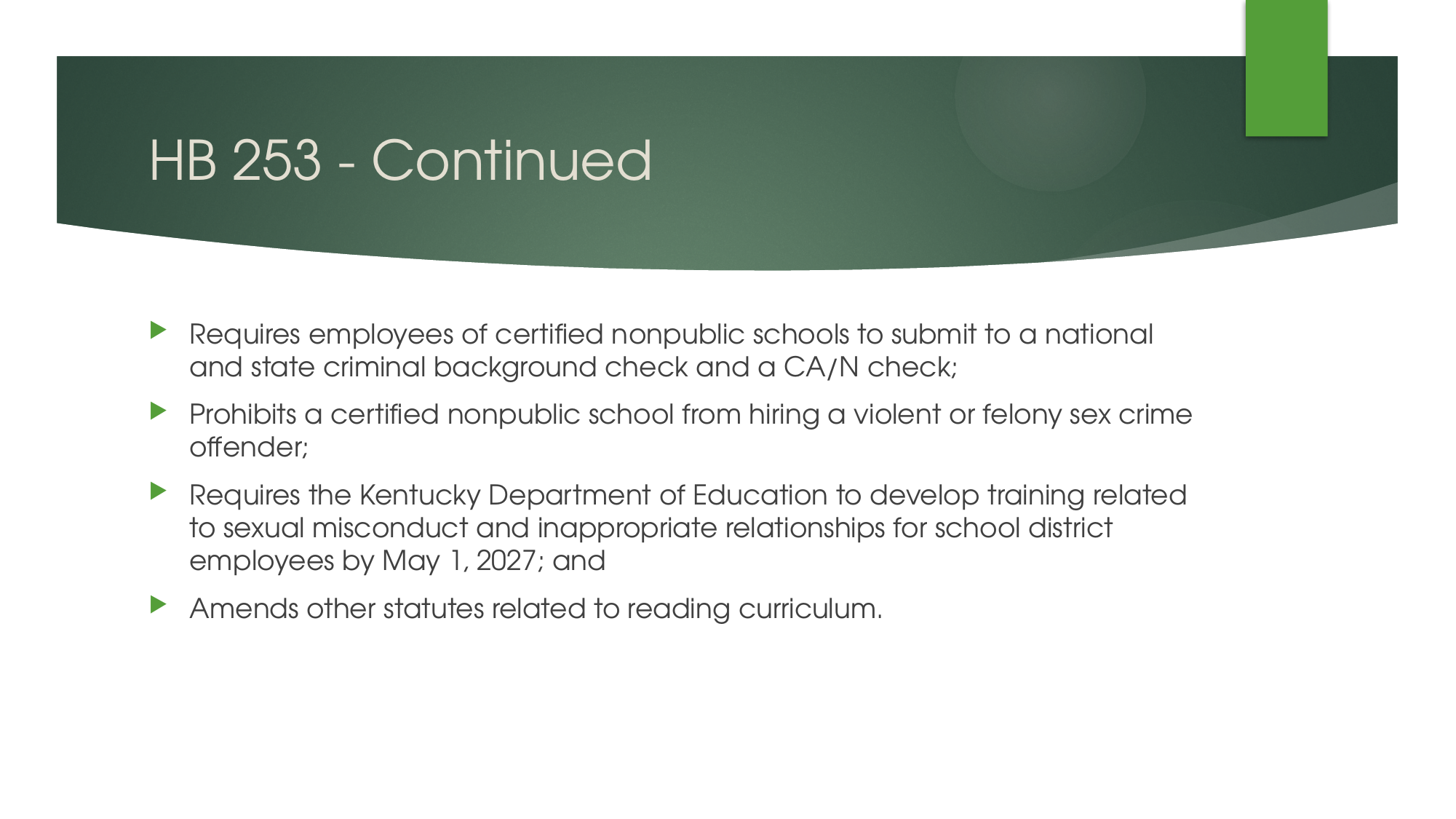

# HB 253 - Continued
Requires employees of certified nonpublic schools to submit to a national and state criminal background check and a CA/N check;
Prohibits a certified nonpublic school from hiring a violent or felony sex crime offender;
Requires the Kentucky Department of Education to develop training related to sexual misconduct and inappropriate relationships for school district employees by May 1, 2027; and
Amends other statutes related to reading curriculum.